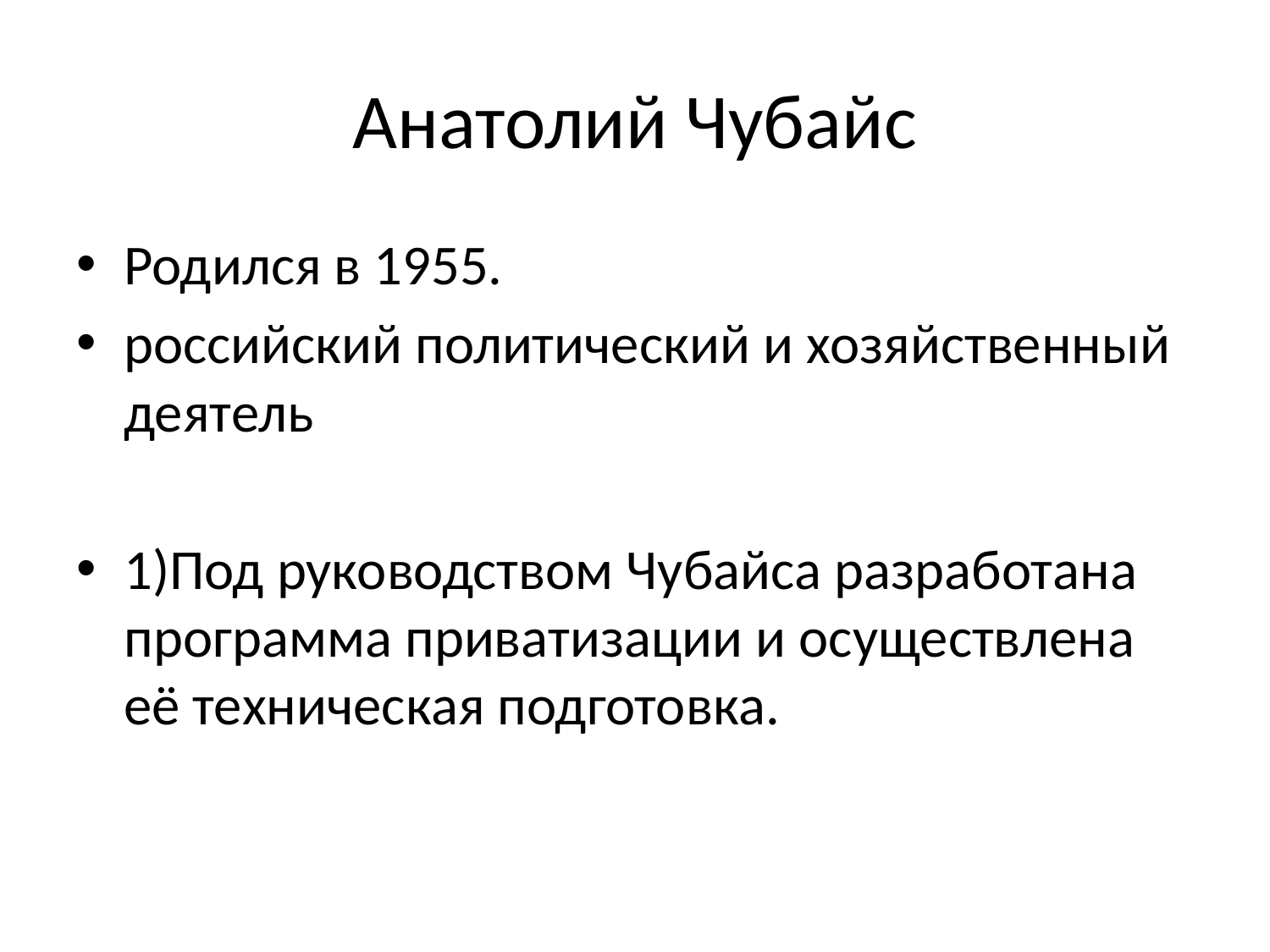

# Анатолий Чубайс
Родился в 1955.
российский политический и хозяйственный деятель

1)Под руководством Чубайса разработана программа приватизации и осуществлена её техническая подготовка.